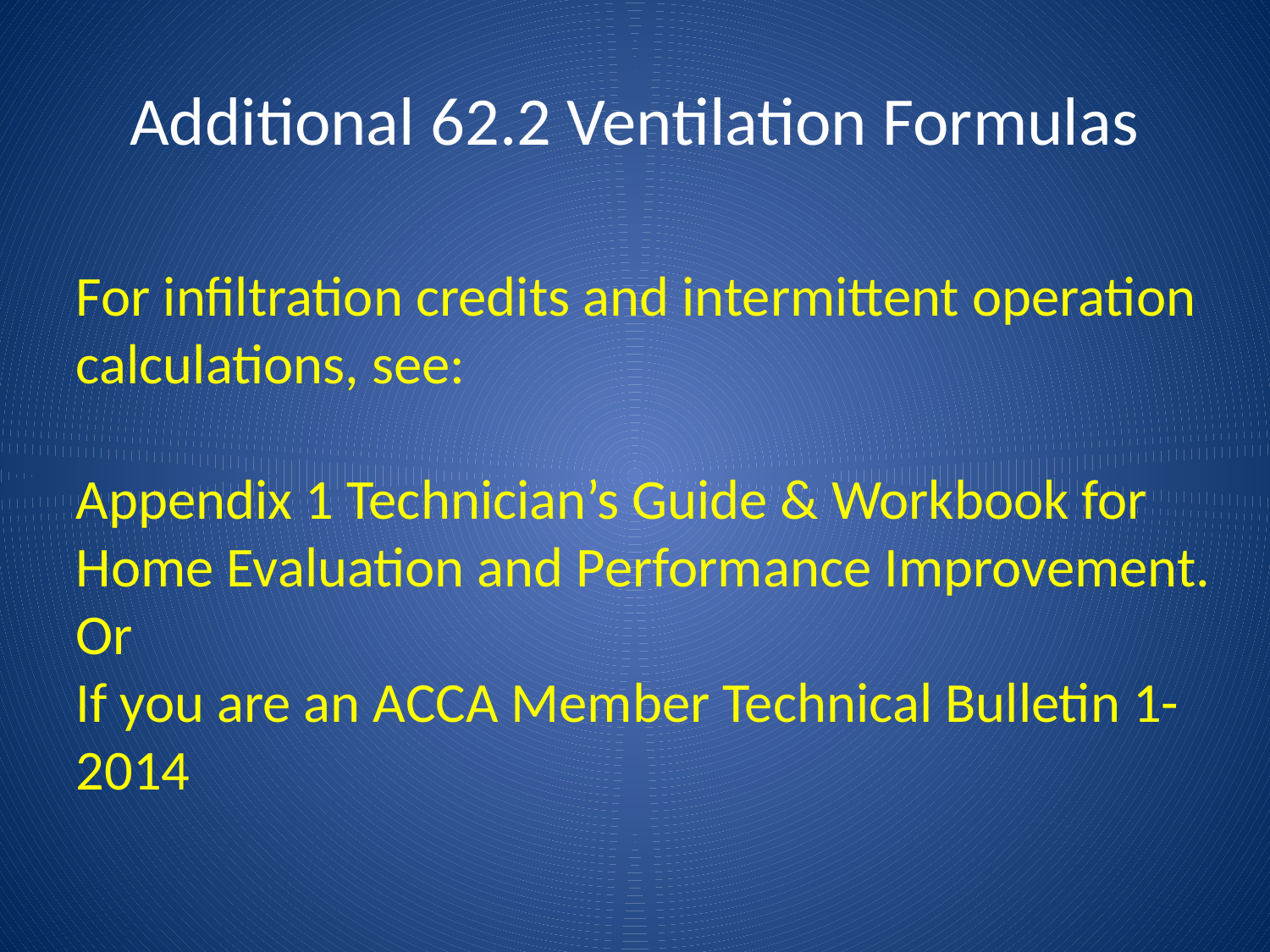

# Additional 62.2 Ventilation Formulas
For infiltration credits and intermittent operation calculations, see:

Appendix 1 Technician’s Guide & Workbook for Home Evaluation and Performance Improvement.
Or
If you are an ACCA Member Technical Bulletin 1-2014